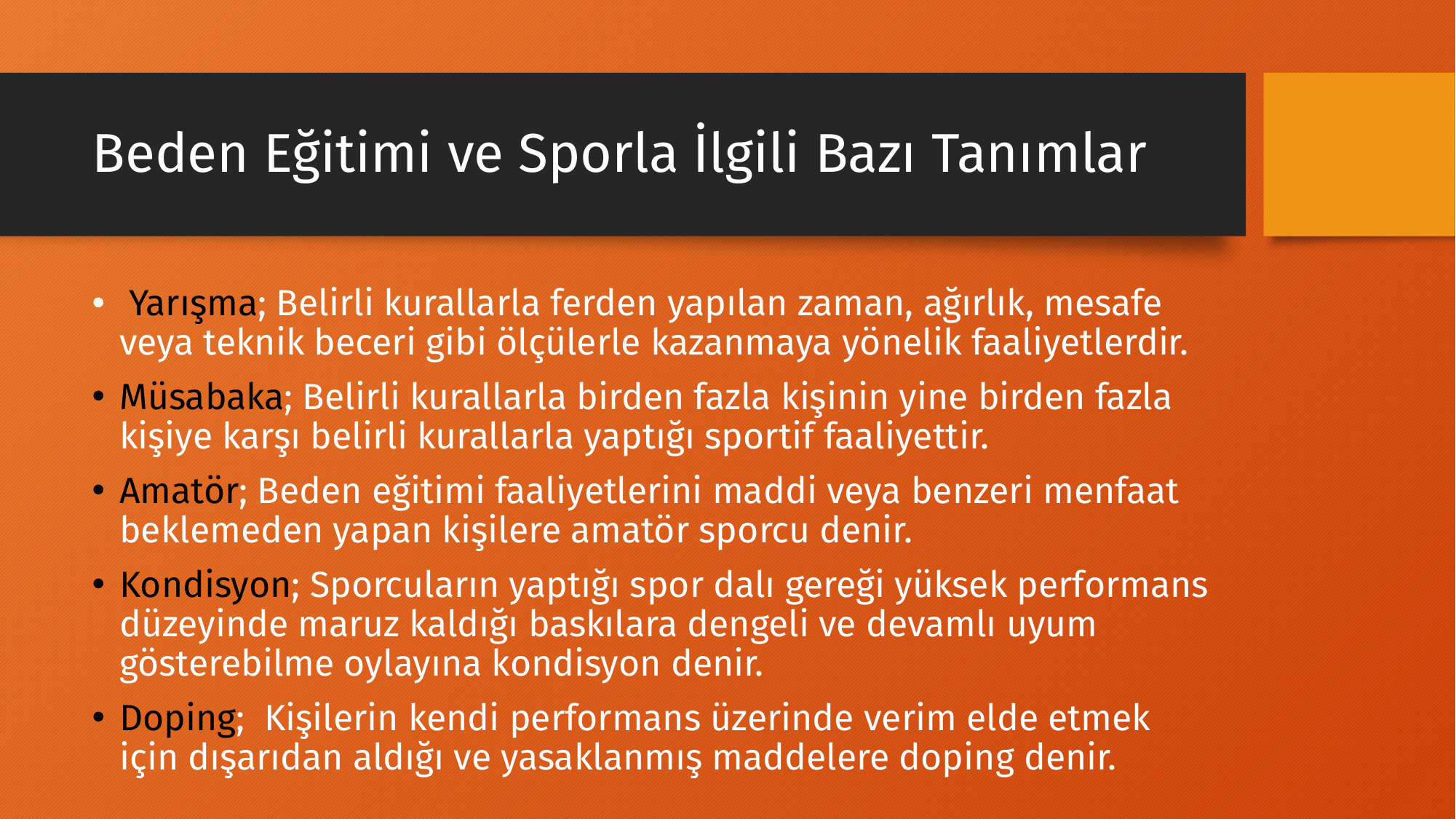

# Beden Eğitimi ve Sporla İlgili Bazı Tanımlar
 Yarışma; Belirli kurallarla ferden yapılan zaman, ağırlık, mesafe veya teknik beceri gibi ölçülerle kazanmaya yönelik faaliyetlerdir.
Müsabaka; Belirli kurallarla birden fazla kişinin yine birden fazla kişiye karşı belirli kurallarla yaptığı sportif faaliyettir.
Amatör; Beden eğitimi faaliyetlerini maddi veya benzeri menfaat beklemeden yapan kişilere amatör sporcu denir.
Kondisyon; Sporcuların yaptığı spor dalı gereği yüksek performans düzeyinde maruz kaldığı baskılara dengeli ve devamlı uyum gösterebilme oylayına kondisyon denir.
Doping;  Kişilerin kendi performans üzerinde verim elde etmek için dışarıdan aldığı ve yasaklanmış maddelere doping denir.